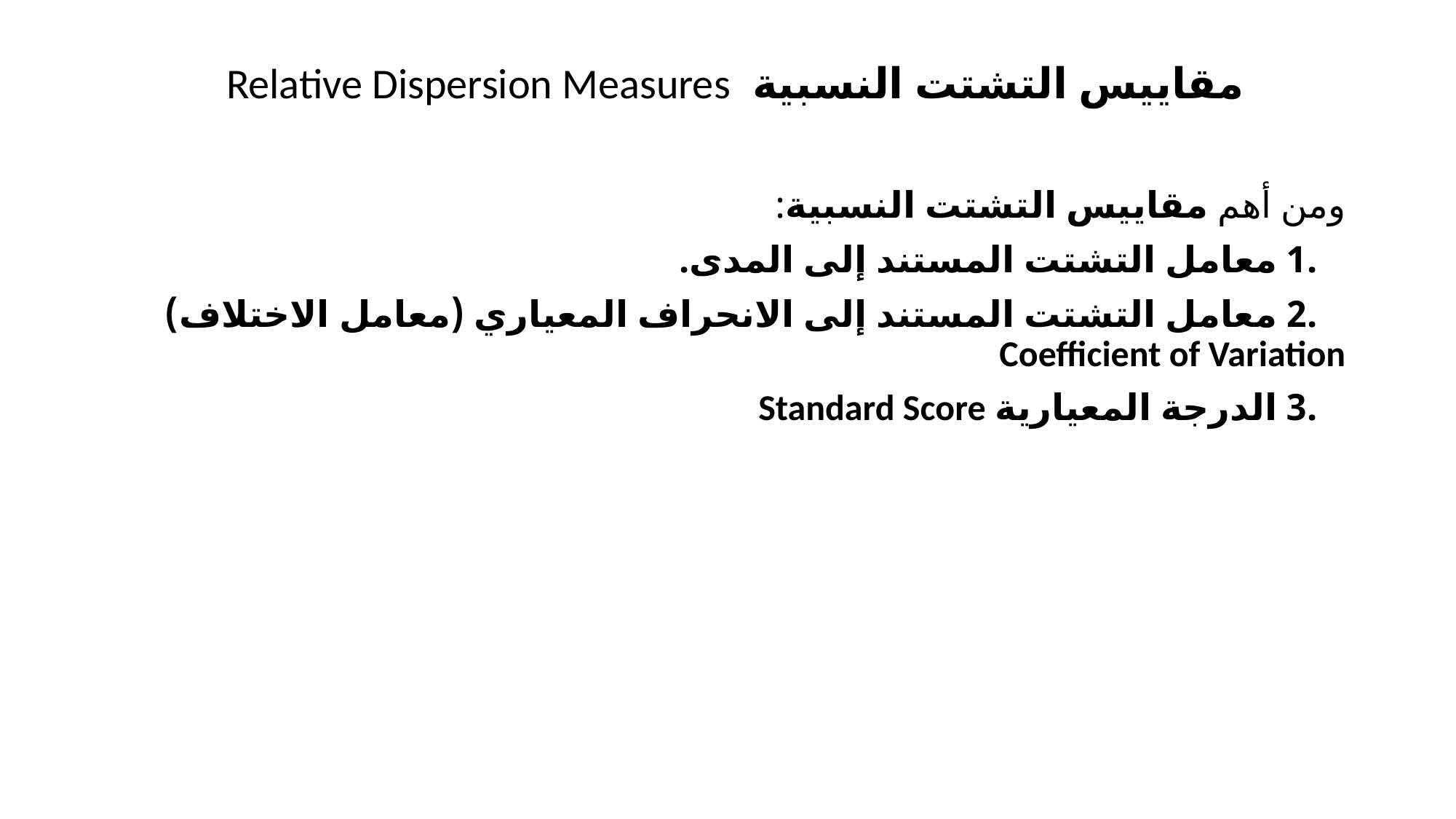

# مقاييس التشتت النسبية  Relative Dispersion Measures
ومن أهم مقاييس التشتت النسبية:
   .1 معامل التشتت المستند إلى المدى.
   .2 معامل التشتت المستند إلى الانحراف المعياري (معامل الاختلاف) Coefficient of Variation
   .3 الدرجة المعيارية Standard Score